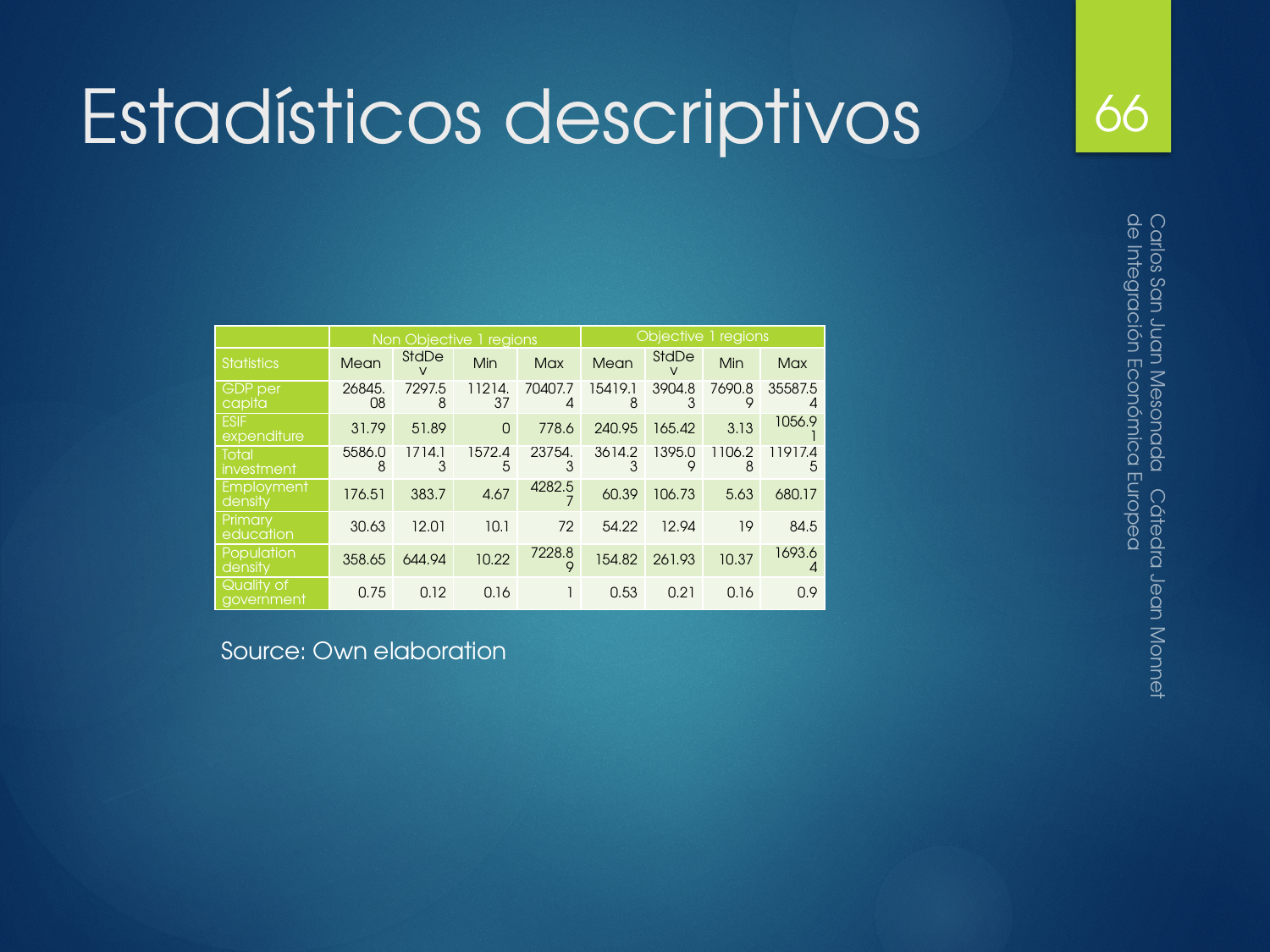

Table 1
Descriptive statistics NUTS2: 1989-2013

66
# Estadísticos descriptivos
|  | Non Objective 1 regions |  |  |  | Objective 1 regions |  |  |  |
| --- | --- | --- | --- | --- | --- | --- | --- | --- |
| Statistics | Mean | StdDev | Min | Max | Mean | StdDev | Min | Max |
| GDP per capita | 26845.08 | 7297.58 | 11214.37 | 70407.74 | 15419.18 | 3904.83 | 7690.89 | 35587.54 |
| ESIF expenditure | 31.79 | 51.89 | 0 | 778.6 | 240.95 | 165.42 | 3.13 | 1056.91 |
| Total investment | 5586.08 | 1714.13 | 1572.45 | 23754.3 | 3614.23 | 1395.09 | 1106.28 | 11917.45 |
| Employment density | 176.51 | 383.7 | 4.67 | 4282.57 | 60.39 | 106.73 | 5.63 | 680.17 |
| Primary education | 30.63 | 12.01 | 10.1 | 72 | 54.22 | 12.94 | 19 | 84.5 |
| Population density | 358.65 | 644.94 | 10.22 | 7228.89 | 154.82 | 261.93 | 10.37 | 1693.64 |
| Quality of government | 0.75 | 0.12 | 0.16 | 1 | 0.53 | 0.21 | 0.16 | 0.9 |
Carlos San Juan Mesonada   Cátedra Jean Monnet de Integración Económica Europea
Source: Own elaboration